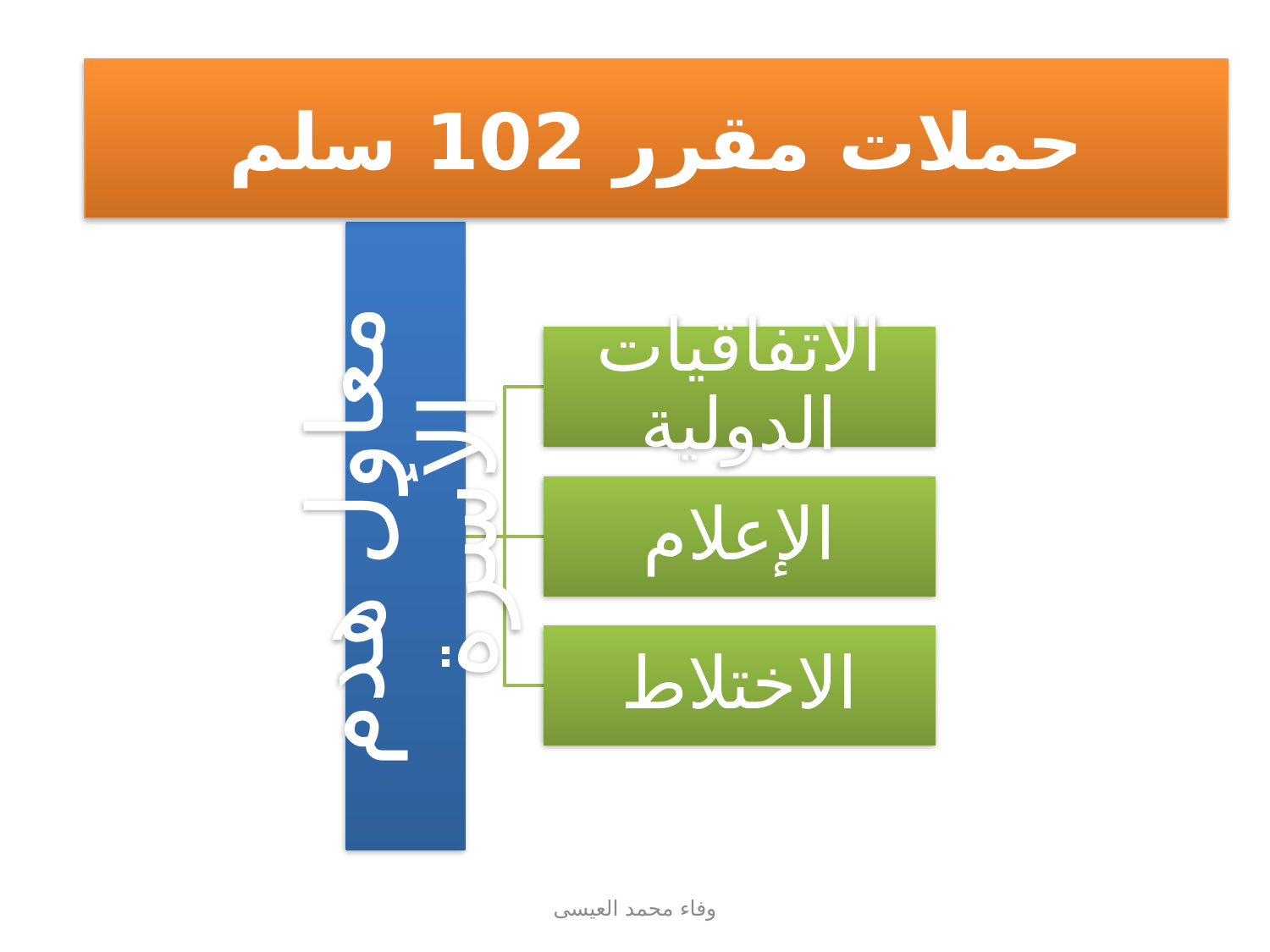

#
حملات مقرر 102 سلم

معاول هدم الأسرة
الاتفاقيات الدولية
الإعلام
الاختلاط
وفاء محمد العيسى